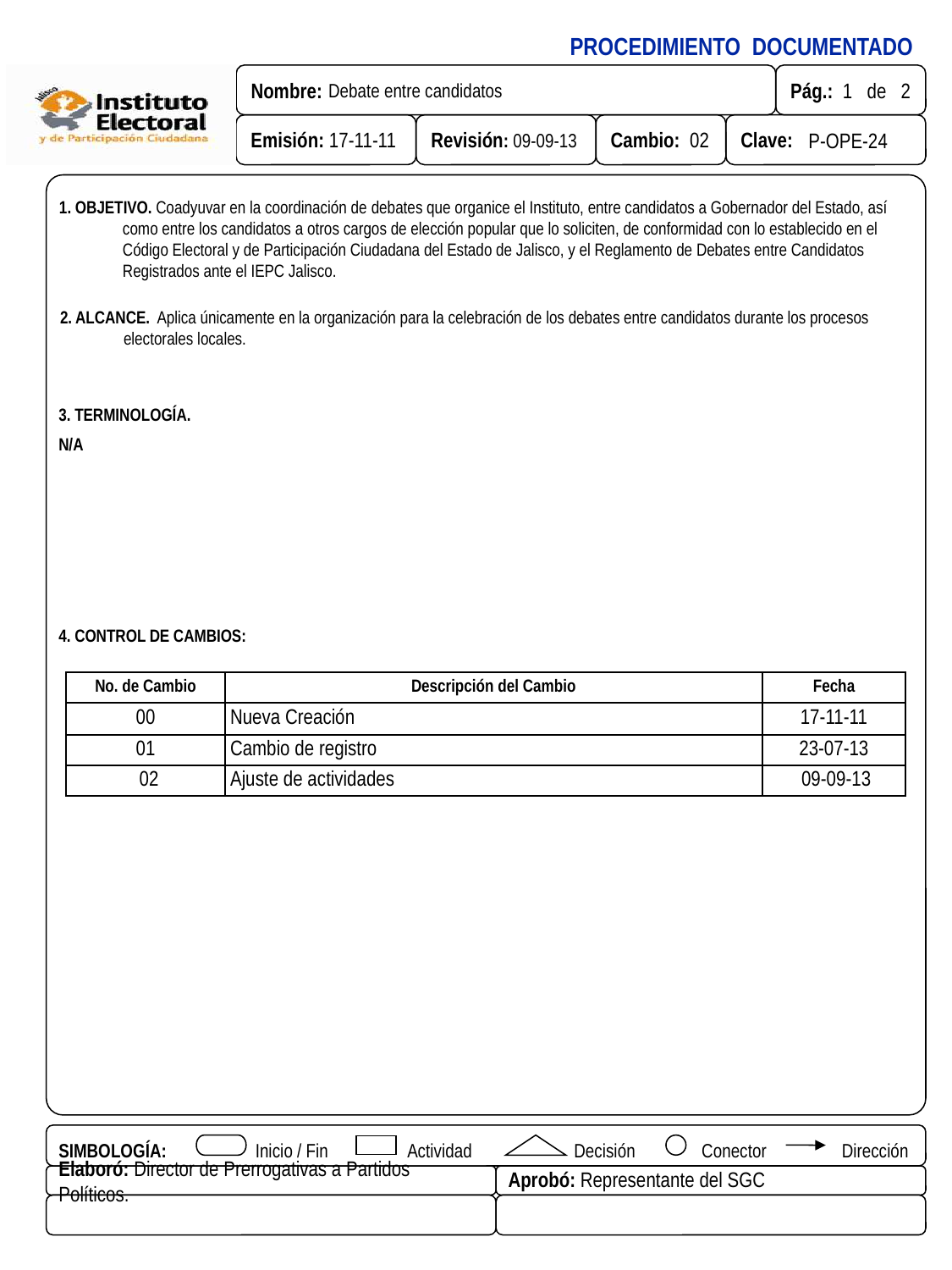

1. OBJETIVO. Coadyuvar en la coordinación de debates que organice el Instituto, entre candidatos a Gobernador del Estado, así como entre los candidatos a otros cargos de elección popular que lo soliciten, de conformidad con lo establecido en el Código Electoral y de Participación Ciudadana del Estado de Jalisco, y el Reglamento de Debates entre Candidatos Registrados ante el IEPC Jalisco.
2. ALCANCE.  Aplica únicamente en la organización para la celebración de los debates entre candidatos durante los procesos electorales locales.
3. TERMINOLOGÍA.
N/A
4. CONTROL DE CAMBIOS:
| No. de Cambio | Descripción del Cambio | Fecha |
| --- | --- | --- |
| 00 | Nueva Creación | 17-11-11 |
| 01 | Cambio de registro | 23-07-13 |
| 02 | Ajuste de actividades | 09-09-13 |